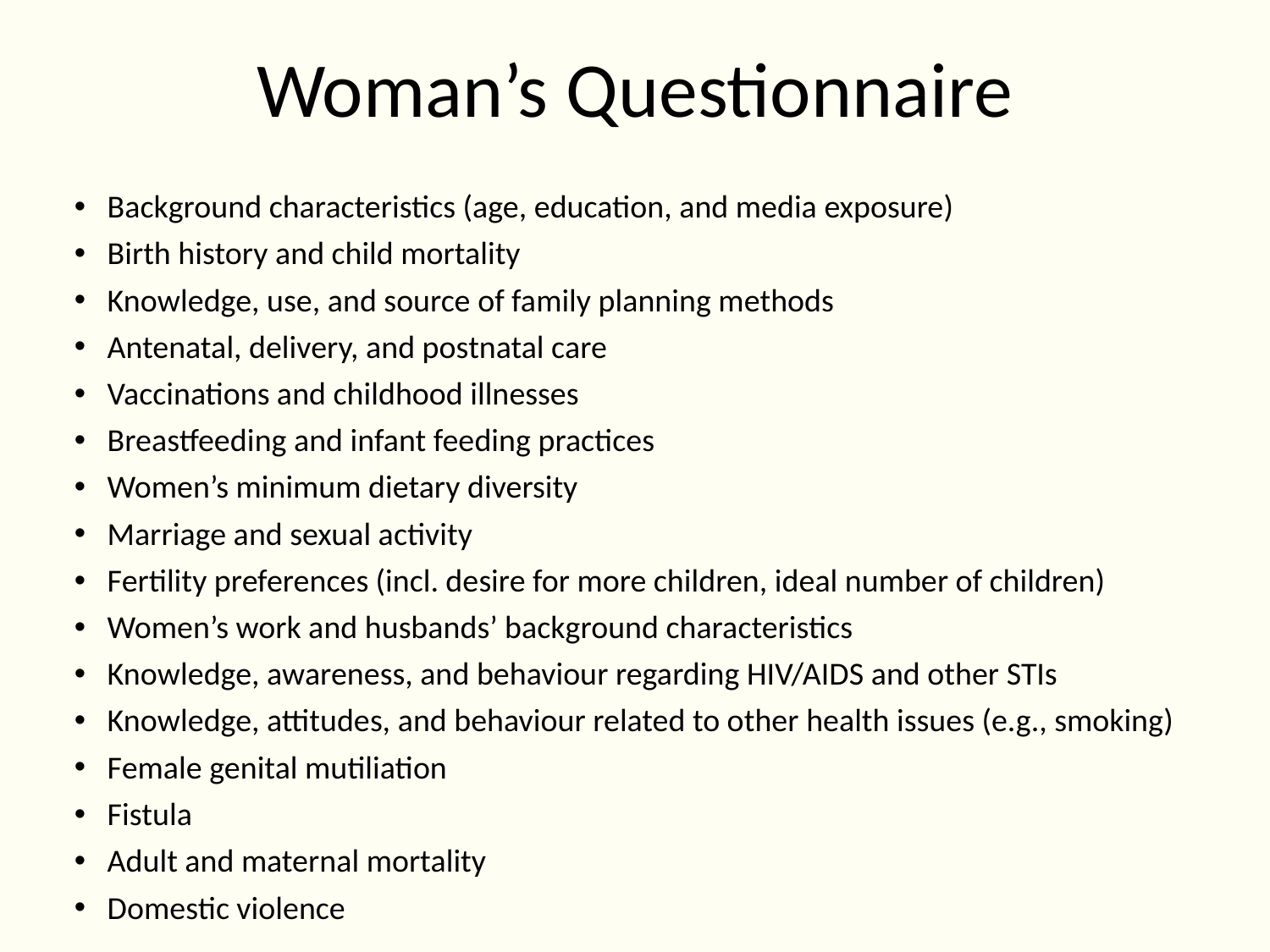

# Woman’s Questionnaire
Background characteristics (age, education, and media exposure)
Birth history and child mortality
Knowledge, use, and source of family planning methods
Antenatal, delivery, and postnatal care
Vaccinations and childhood illnesses
Breastfeeding and infant feeding practices
Women’s minimum dietary diversity
Marriage and sexual activity
Fertility preferences (incl. desire for more children, ideal number of children)
Women’s work and husbands’ background characteristics
Knowledge, awareness, and behaviour regarding HIV/AIDS and other STIs
Knowledge, attitudes, and behaviour related to other health issues (e.g., smoking)
Female genital mutiliation
Fistula
Adult and maternal mortality
Domestic violence